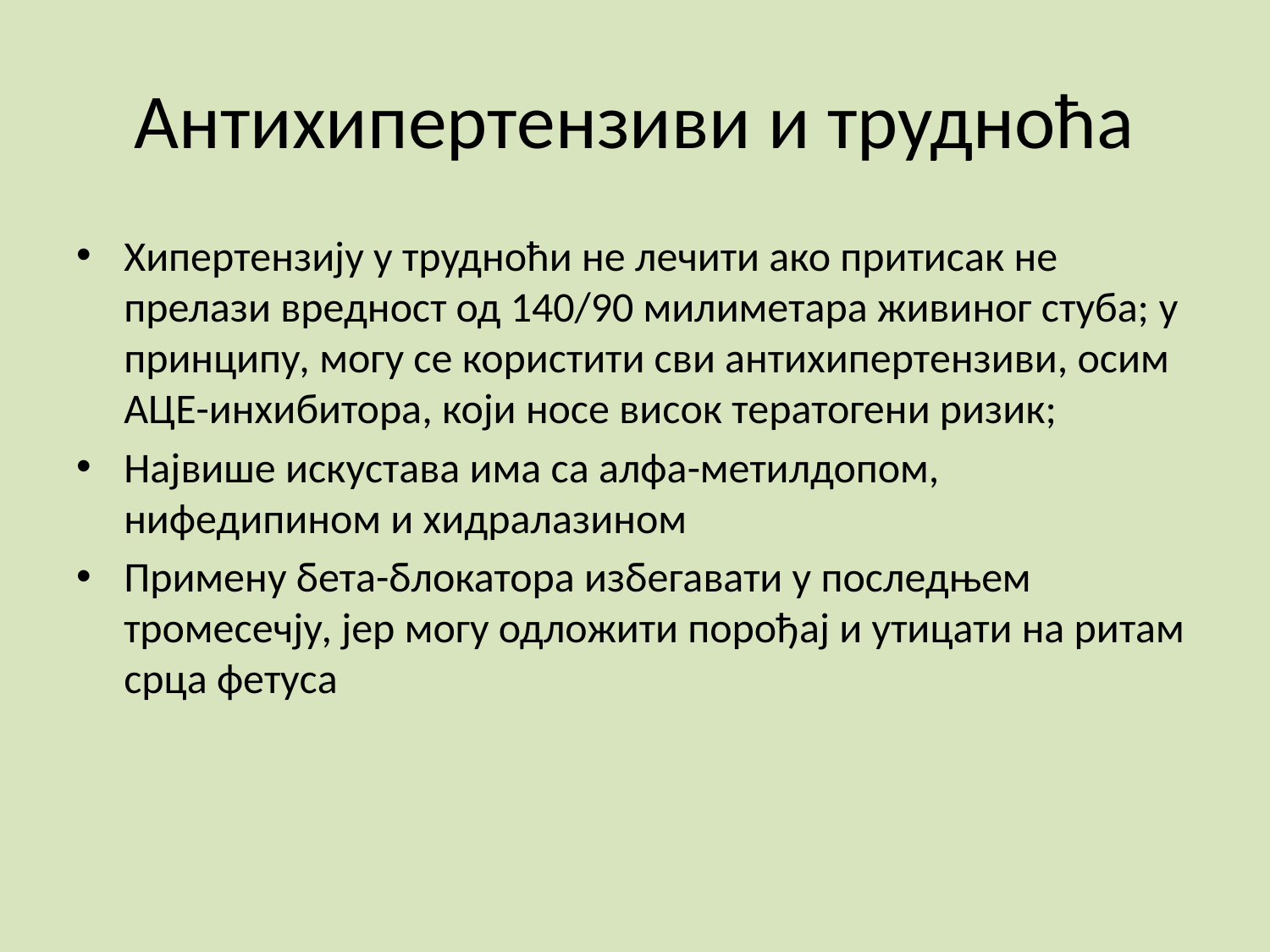

# Антихипертензиви и трудноћа
Хипертензију у трудноћи не лечити ако притисак не прелази вредност од 140/90 милиметара живиног стуба; у принципу, могу се користити сви антихипертензиви, осим АЦЕ-инхибитора, који носе висок тератогени ризик;
Највише искустава има са алфа-метилдопом, нифедипином и хидралазином
Примену бета-блокатора избегавати у последњем тромесечју, јер могу одложити порођај и утицати на ритам срца фетуса